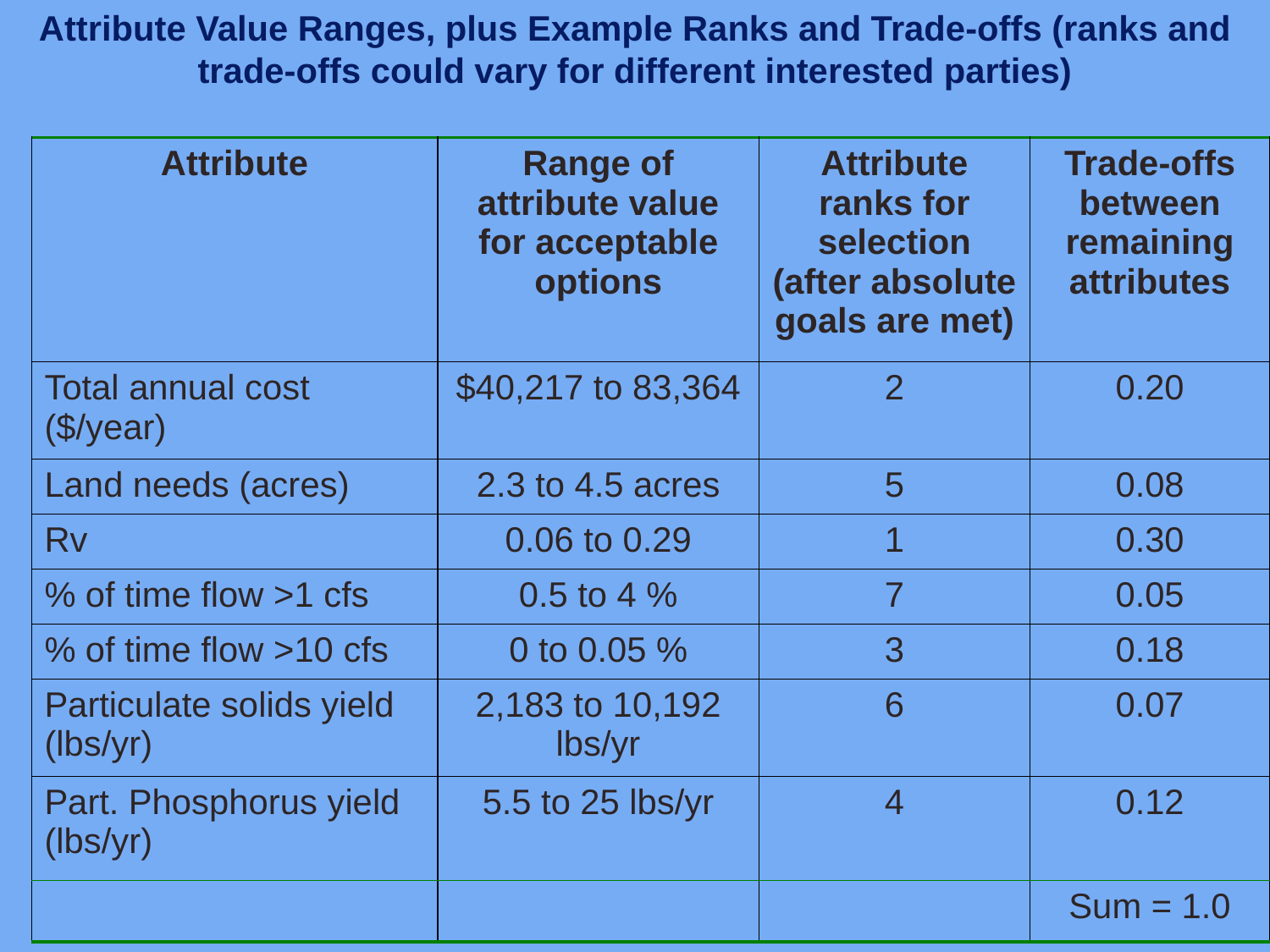

Attribute Value Ranges, plus Example Ranks and Trade-offs (ranks and trade-offs could vary for different interested parties)
| Attribute | Range of attribute value for acceptable options | Attribute ranks for selection (after absolute goals are met) | Trade-offs between remaining attributes |
| --- | --- | --- | --- |
| Total annual cost ($/year) | $40,217 to 83,364 | 2 | 0.20 |
| Land needs (acres) | 2.3 to 4.5 acres | 5 | 0.08 |
| Rv | 0.06 to 0.29 | 1 | 0.30 |
| % of time flow >1 cfs | 0.5 to 4 % | 7 | 0.05 |
| % of time flow >10 cfs | 0 to 0.05 % | 3 | 0.18 |
| Particulate solids yield (lbs/yr) | 2,183 to 10,192 lbs/yr | 6 | 0.07 |
| Part. Phosphorus yield (lbs/yr) | 5.5 to 25 lbs/yr | 4 | 0.12 |
|  |  |  | Sum = 1.0 |